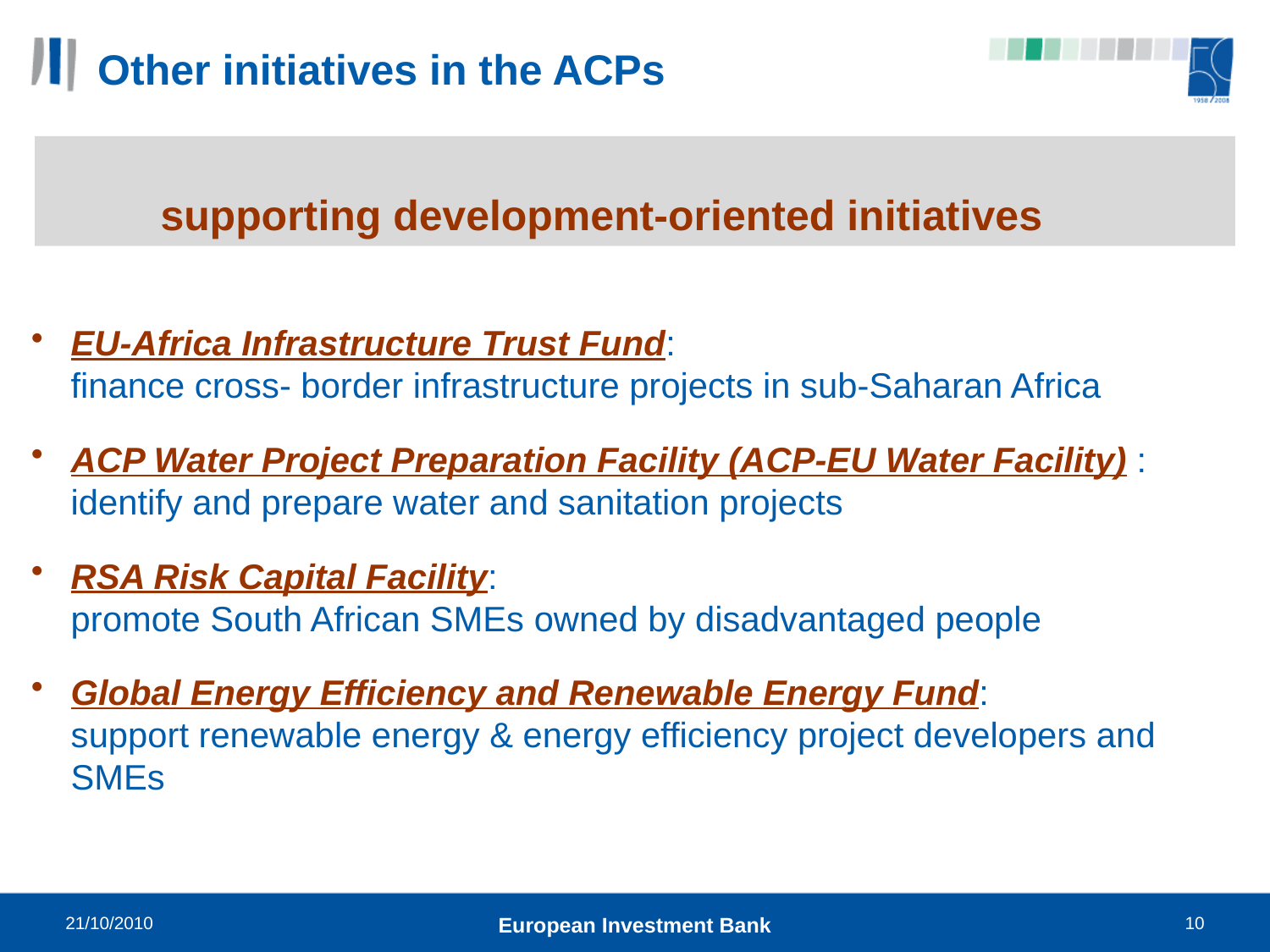

# Other initiatives in the ACPs

supporting development-oriented initiatives

EU-Africa Infrastructure Trust Fund:                                                          finance cross- border infrastructure projects in sub-Saharan Africa
ACP Water Project Preparation Facility (ACP-EU Water Facility) :          identify and prepare water and sanitation projects
RSA Risk Capital Facility:                                                                           promote South African SMEs owned by disadvantaged people
Global Energy Efficiency and Renewable Energy Fund:                         support renewable energy & energy efficiency project developers and SMEs

21/10/2010
European Investment Bank
10